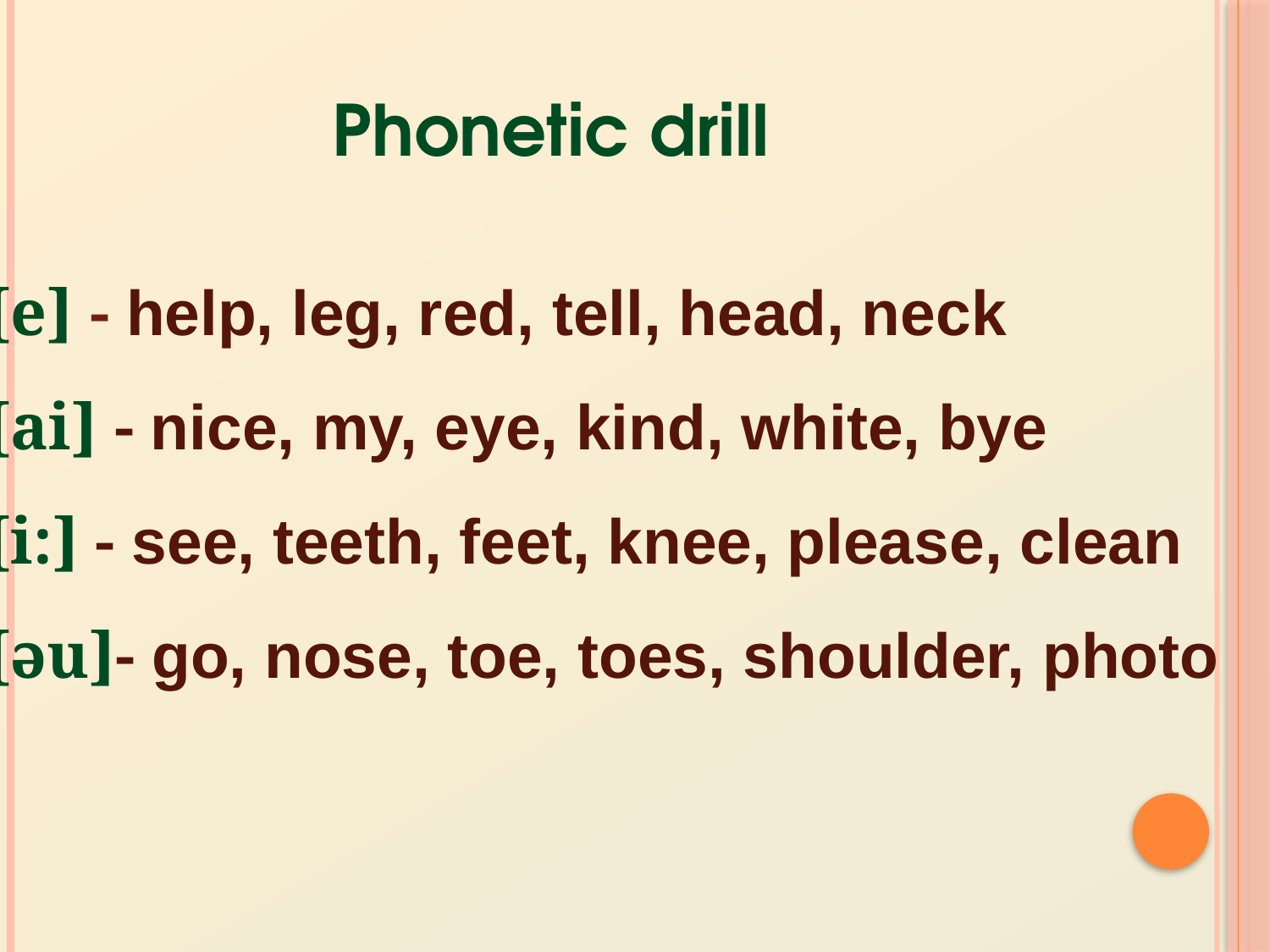

Phonetic drill
[e] - help, leg, red, tell, head, neck
[ai] - nice, my, eye, kind, white, bye
[i:] - see, teeth, feet, knee, please, clean
[əu]- go, nose, toe, toes, shoulder, photo